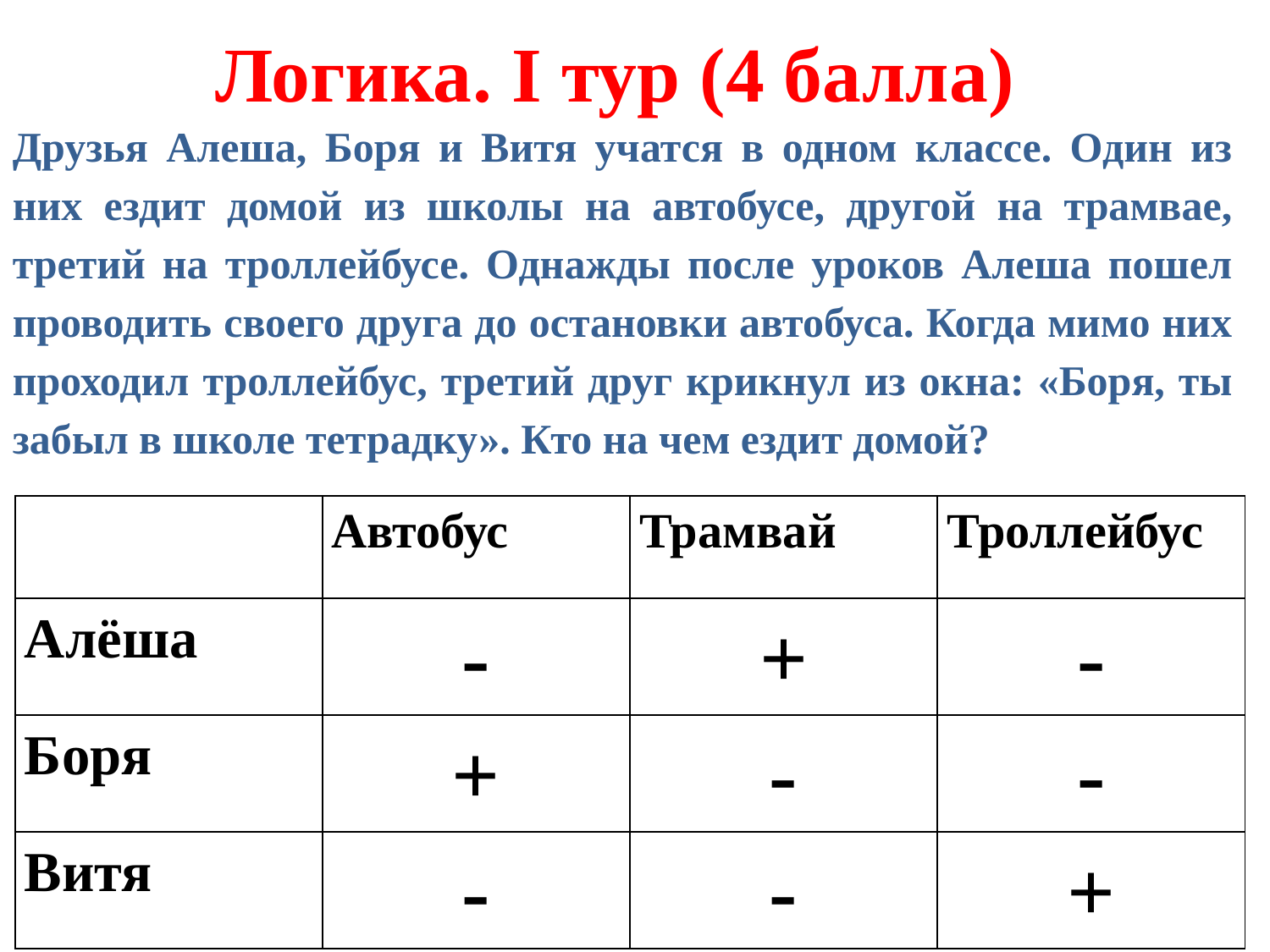

Логика. I тур (4 балла)
Друзья Алеша, Боря и Витя учатся в одном классе. Один из них ездит домой из школы на автобусе, другой на трамвае, третий на троллейбусе. Однажды после уроков Алеша пошел проводить своего друга до остановки автобуса. Когда мимо них проходил троллейбус, третий друг крикнул из окна: «Боря, ты забыл в школе тетрадку». Кто на чем ездит домой?
|  | Автобус | Трамвай | Троллейбус |
| --- | --- | --- | --- |
| Алёша | - | + | - |
| Боря | + | - | - |
| Витя | - | - | + |